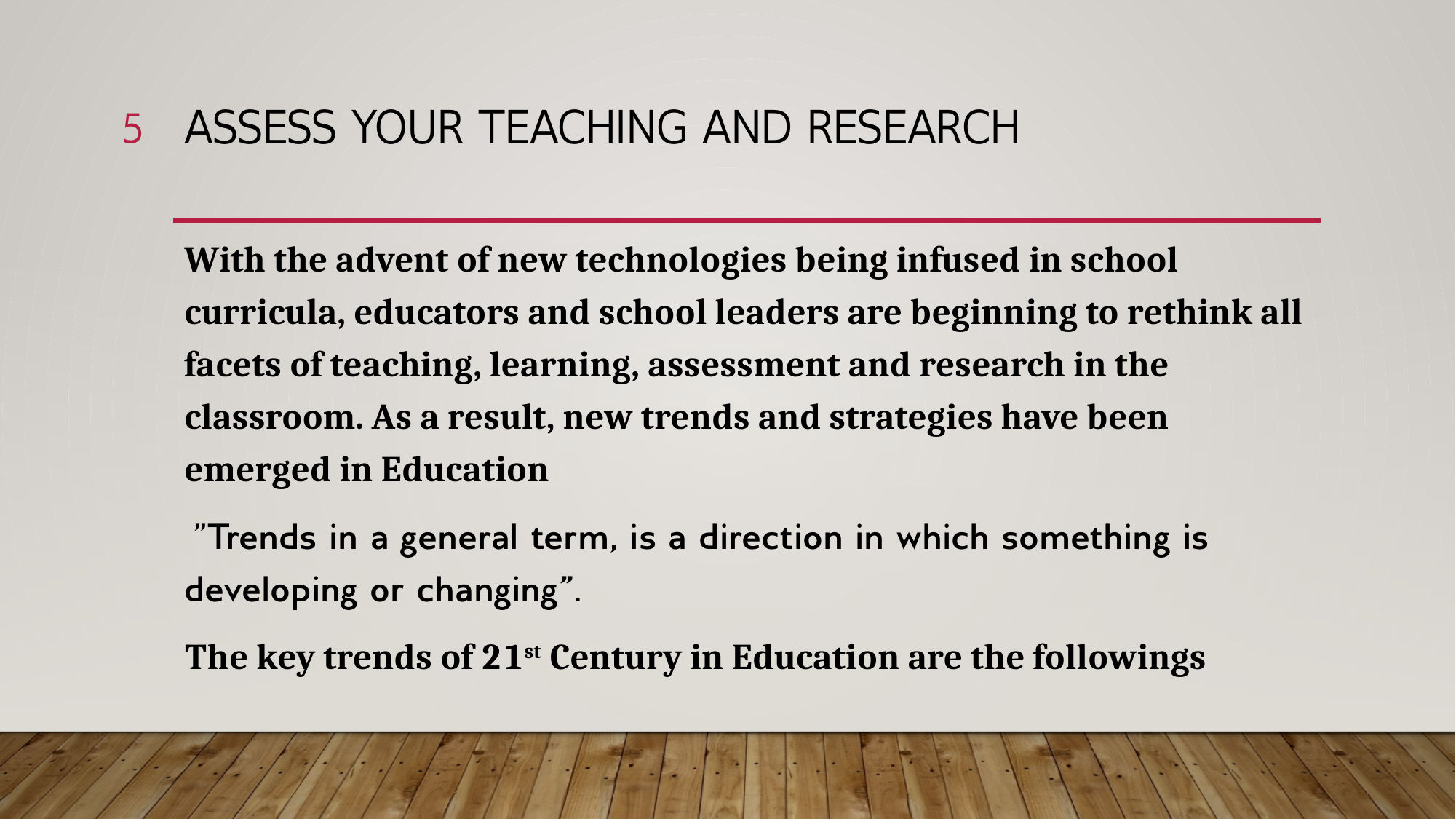

5
# Assess your teaching and research
With the advent of new technologies being infused in school curricula, educators and school leaders are beginning to rethink all facets of teaching, learning, assessment and research in the classroom. As a result, new trends and strategies have been emerged in Education
 ”Trends in a general term, is a direction in which something is developing or changing”.
The key trends of 21st Century in Education are the followings